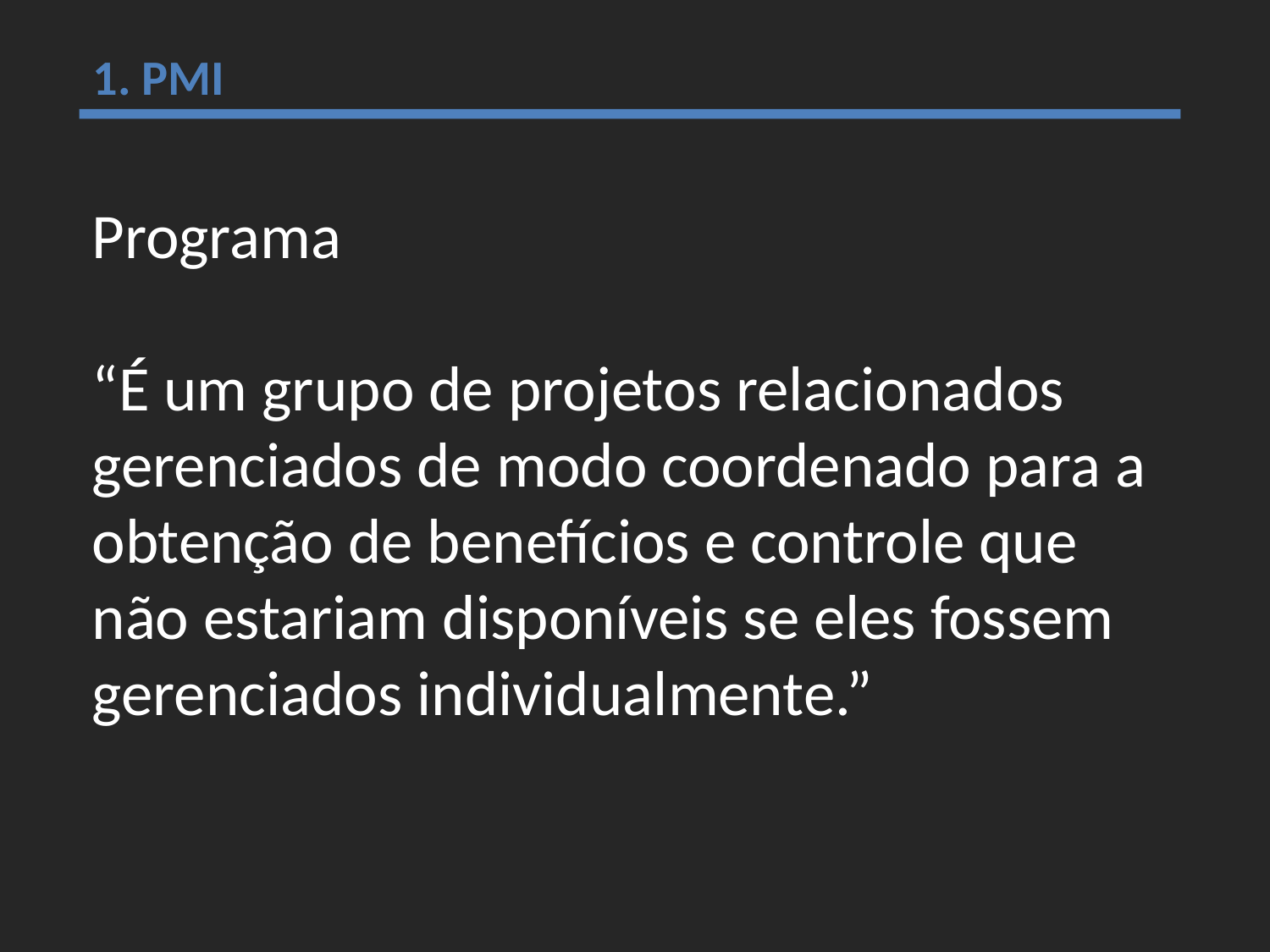

1. PMI

Programa

“É um grupo de projetos relacionados gerenciados de modo coordenado para a
obtenção de benefícios e controle que não estariam disponíveis se eles fossem
gerenciados individualmente.”